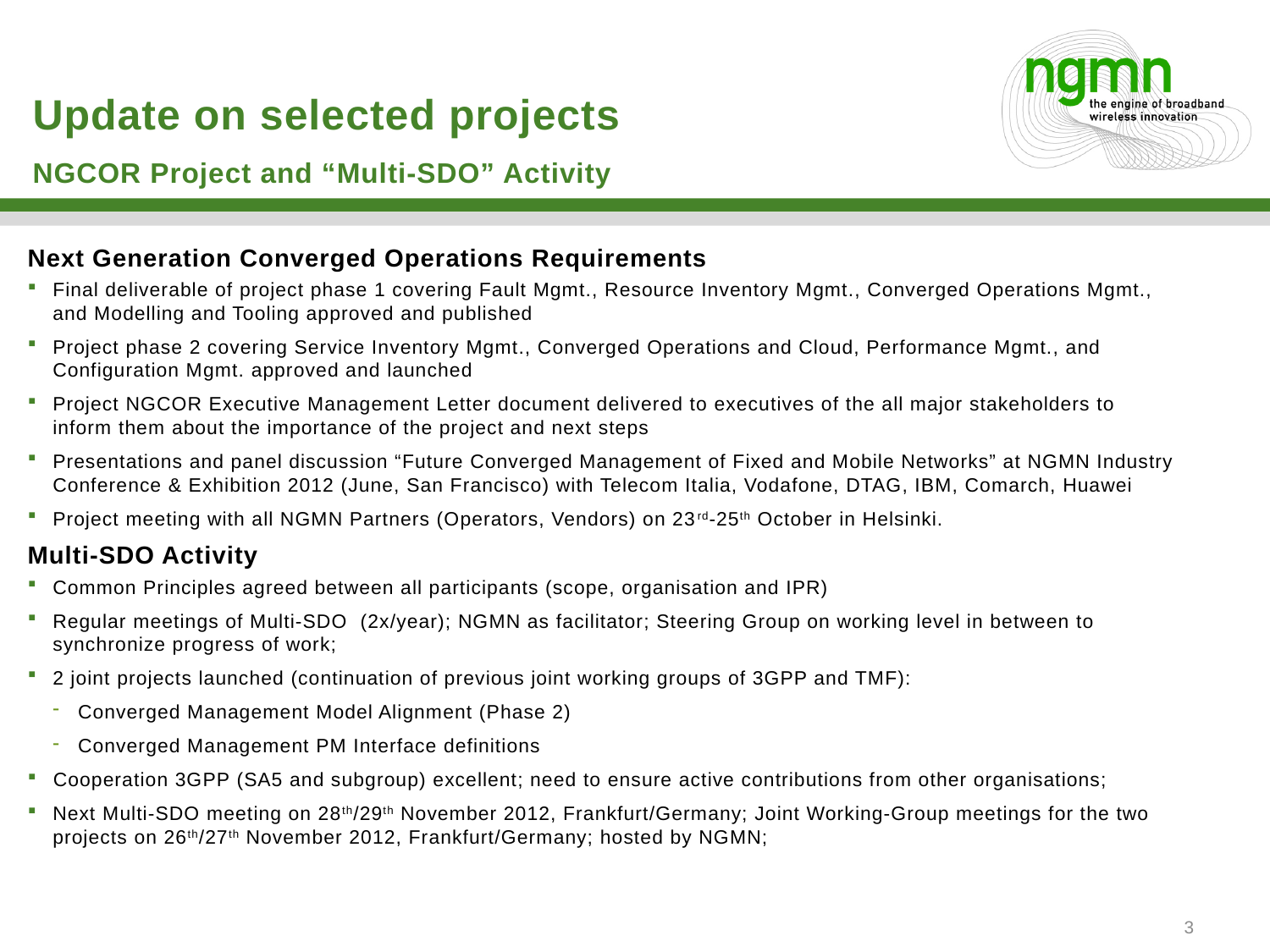

# Update on selected projects
NGCOR Project and “Multi-SDO” Activity
Next Generation Converged Operations Requirements
Final deliverable of project phase 1 covering Fault Mgmt., Resource Inventory Mgmt., Converged Operations Mgmt., and Modelling and Tooling approved and published
Project phase 2 covering Service Inventory Mgmt., Converged Operations and Cloud, Performance Mgmt., and Configuration Mgmt. approved and launched
Project NGCOR Executive Management Letter document delivered to executives of the all major stakeholders to inform them about the importance of the project and next steps
Presentations and panel discussion “Future Converged Management of Fixed and Mobile Networks” at NGMN Industry Conference & Exhibition 2012 (June, San Francisco) with Telecom Italia, Vodafone, DTAG, IBM, Comarch, Huawei
Project meeting with all NGMN Partners (Operators, Vendors) on 23rd-25th October in Helsinki.
Multi-SDO Activity
Common Principles agreed between all participants (scope, organisation and IPR)
Regular meetings of Multi-SDO  (2x/year); NGMN as facilitator; Steering Group on working level in between to synchronize progress of work;
2 joint projects launched (continuation of previous joint working groups of 3GPP and TMF):
Converged Management Model Alignment (Phase 2)
Converged Management PM Interface definitions
Cooperation 3GPP (SA5 and subgroup) excellent; need to ensure active contributions from other organisations;
Next Multi-SDO meeting on 28th/29th November 2012, Frankfurt/Germany; Joint Working-Group meetings for the two projects on 26th/27th November 2012, Frankfurt/Germany; hosted by NGMN;

3